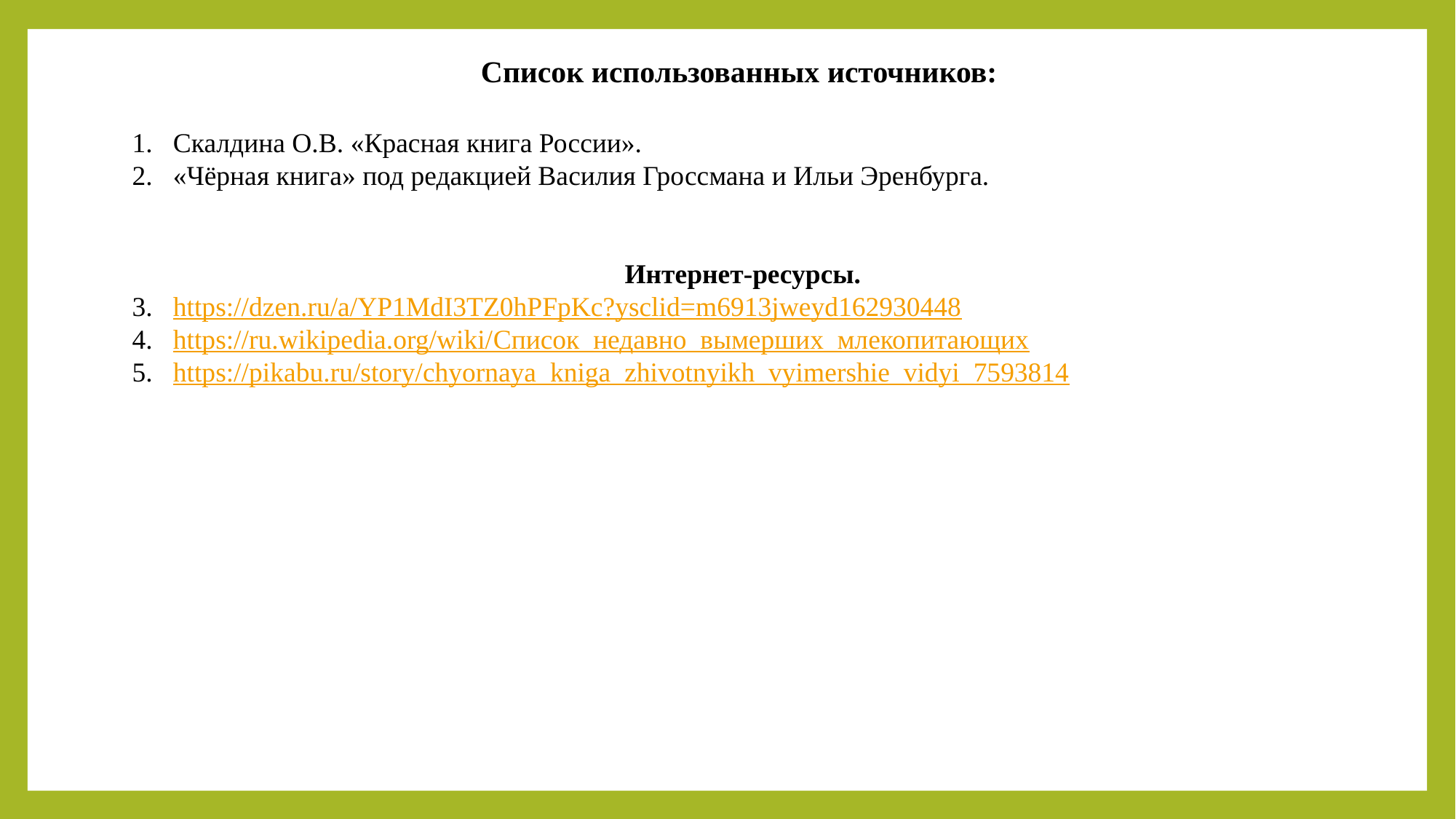

Список использованных источников:

Скалдина О.В. «Красная книга России».
«Чёрная книга» под редакцией Василия Гроссмана и Ильи Эренбурга.

Интернет-ресурсы.
https://dzen.ru/a/YP1MdI3TZ0hPFpKc?ysclid=m6913jweyd162930448
https://ru.wikipedia.org/wiki/Список_недавно_вымерших_млекопитающих
https://pikabu.ru/story/chyornaya_kniga_zhivotnyikh_vyimershie_vidyi_7593814